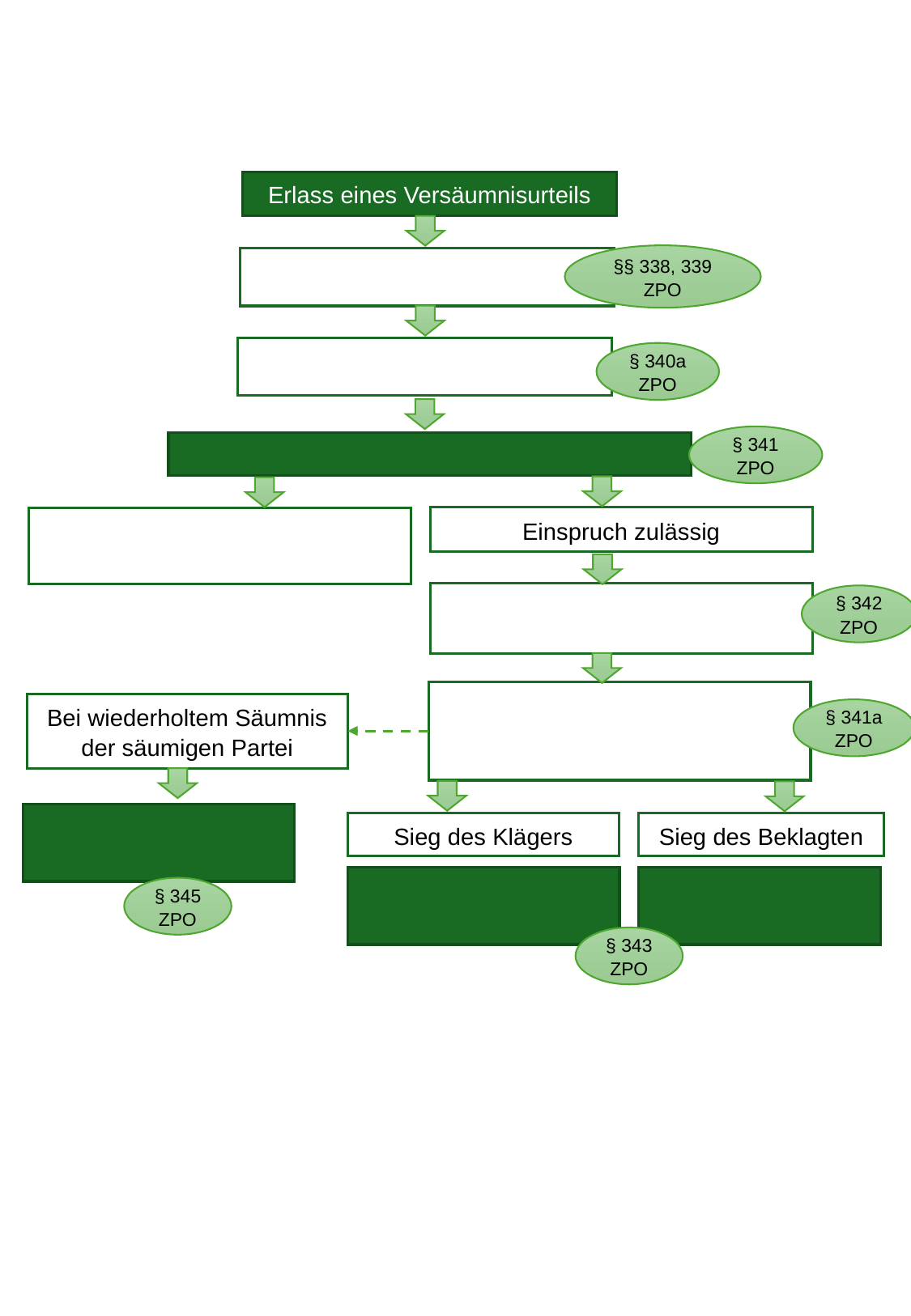

Erlass eines Versäumnisurteils

§§ 338, 339 ZPO

§ 340a ZPO

§ 341 ZPO

Einspruch zulässig

§ 342 ZPO

Bei wiederholtem Säumnis der säumigen Partei
§ 341a ZPO

Sieg des Klägers
Sieg des Beklagten

§ 345 ZPO
§ 343 ZPO